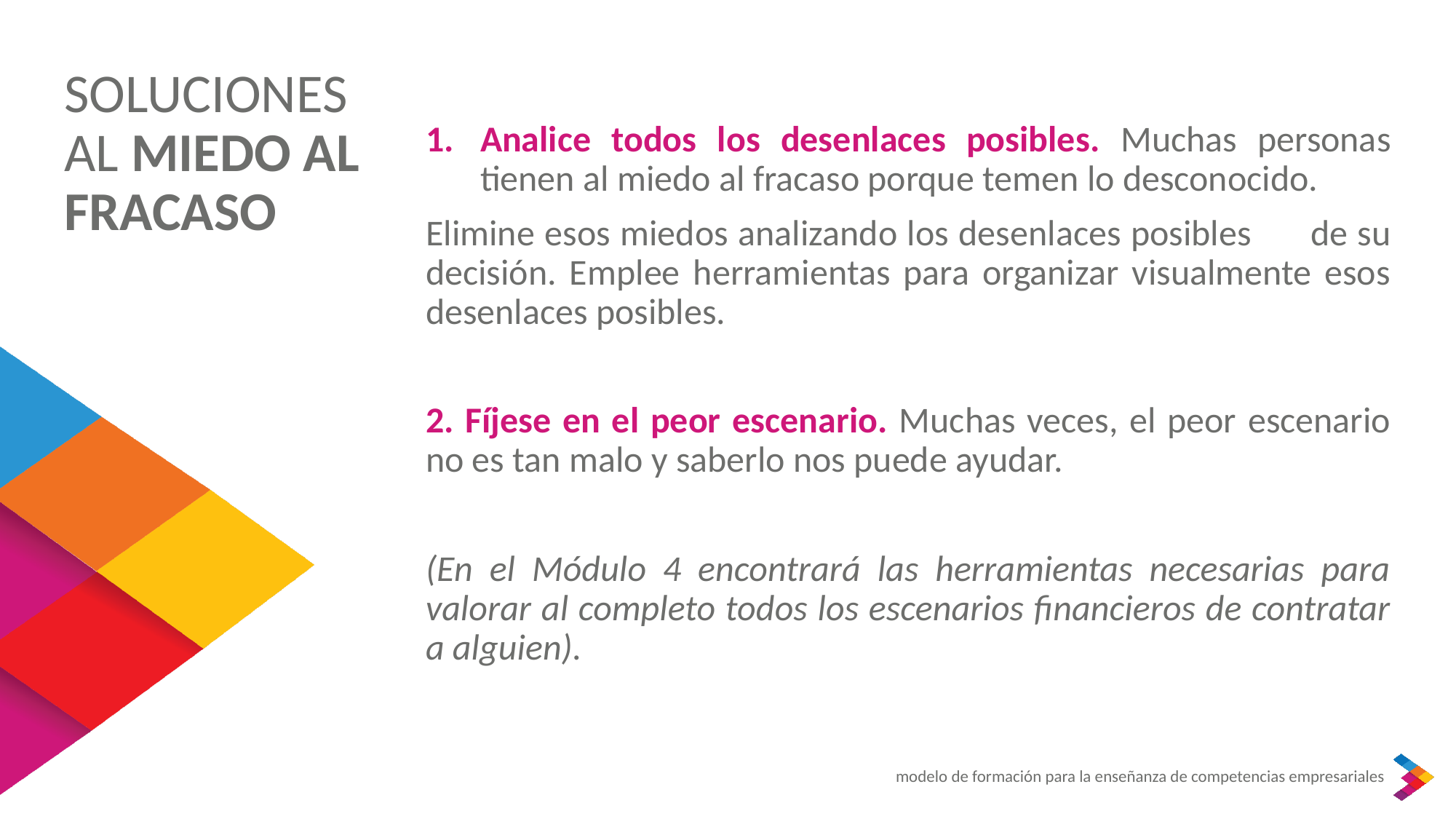

SOLUCIONES AL MIEDO AL FRACASO
Analice todos los desenlaces posibles. Muchas personas tienen al miedo al fracaso porque temen lo desconocido.
Elimine esos miedos analizando los desenlaces posibles 	de su decisión. Emplee herramientas para organizar visualmente esos desenlaces posibles.

2. Fíjese en el peor escenario. Muchas veces, el peor escenario no es tan malo y saberlo nos puede ayudar.

(En el Módulo 4 encontrará las herramientas necesarias para valorar al completo todos los escenarios financieros de contratar a alguien).